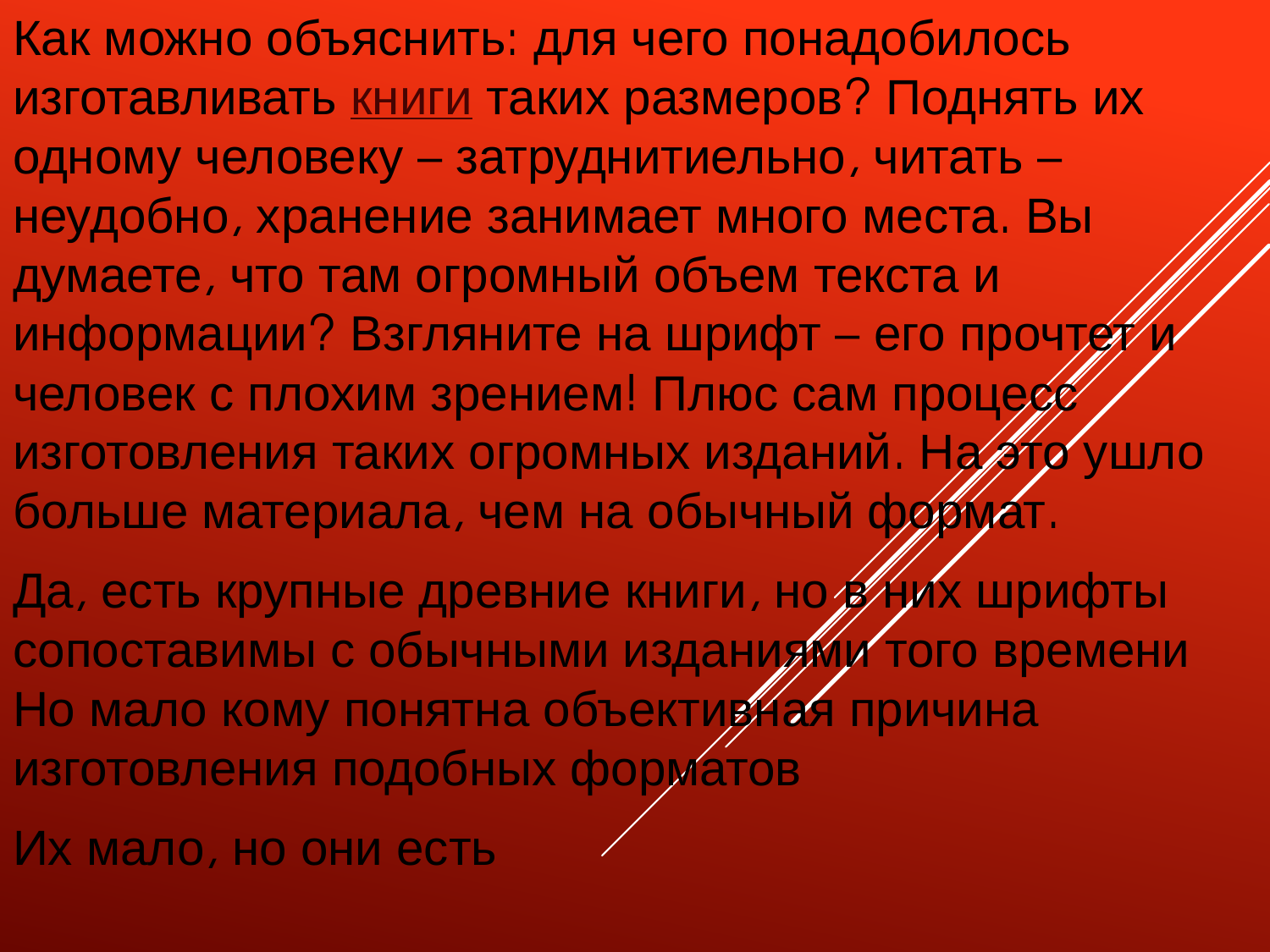

Как можно объяснить: для чего понадобилось изготавливать книги таких размеров? Поднять их одному человеку – затруднитиельно, читать – неудобно, хранение занимает много места. Вы думаете, что там огромный объем текста и информации? Взгляните на шрифт – его прочтет и человек с плохим зрением! Плюс сам процесс изготовления таких огромных изданий. На это ушло больше материала, чем на обычный формат.
Да, есть крупные древние книги, но в них шрифты сопоставимы с обычными изданиями того времени Но мало кому понятна объективная причина изготовления подобных форматов
Их мало, но они есть